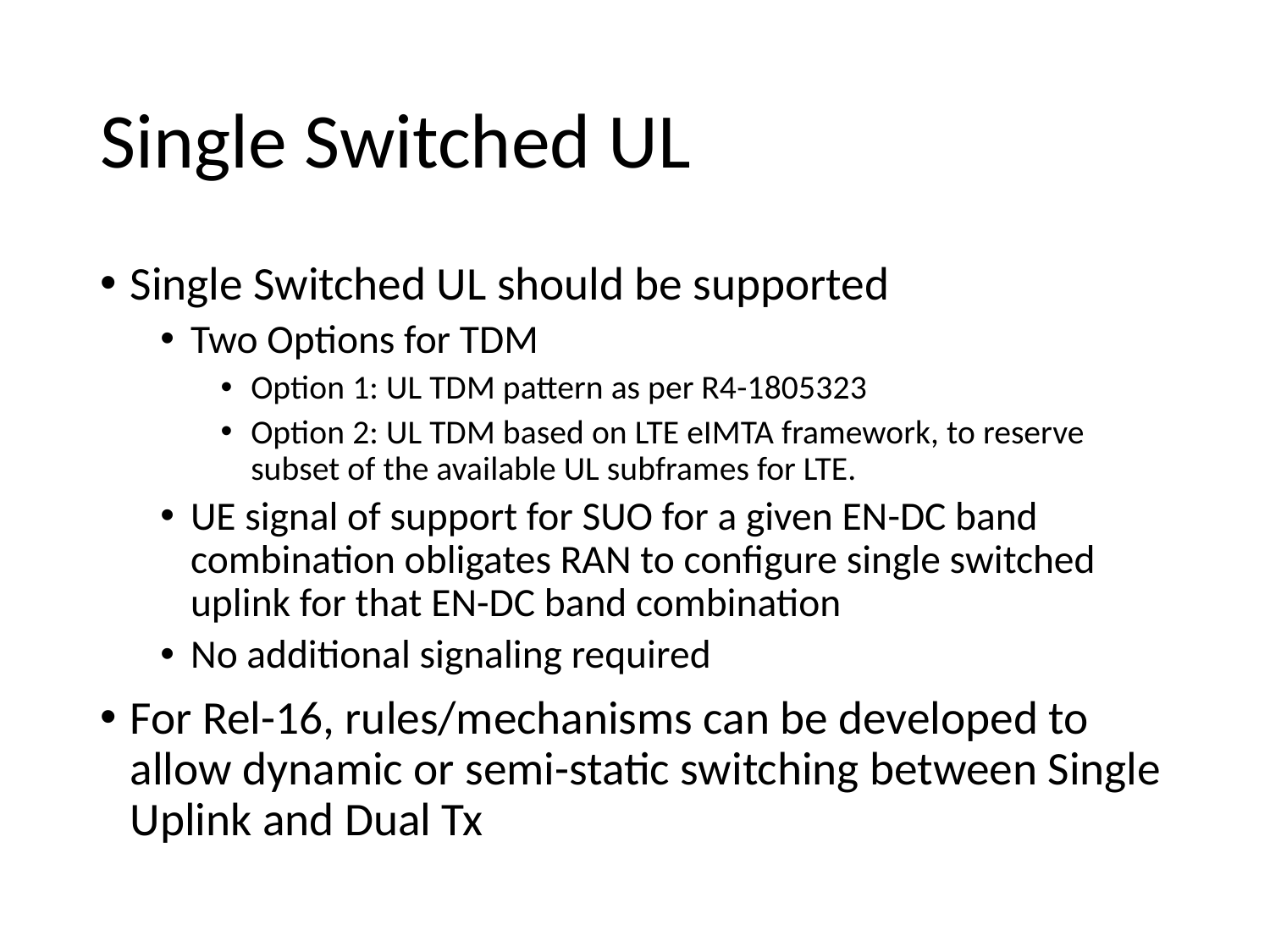

# Single Switched UL
Single Switched UL should be supported
Two Options for TDM
Option 1: UL TDM pattern as per R4-1805323
Option 2: UL TDM based on LTE eIMTA framework, to reserve subset of the available UL subframes for LTE.
UE signal of support for SUO for a given EN-DC band combination obligates RAN to configure single switched uplink for that EN-DC band combination
No additional signaling required
For Rel-16, rules/mechanisms can be developed to allow dynamic or semi-static switching between Single Uplink and Dual Tx